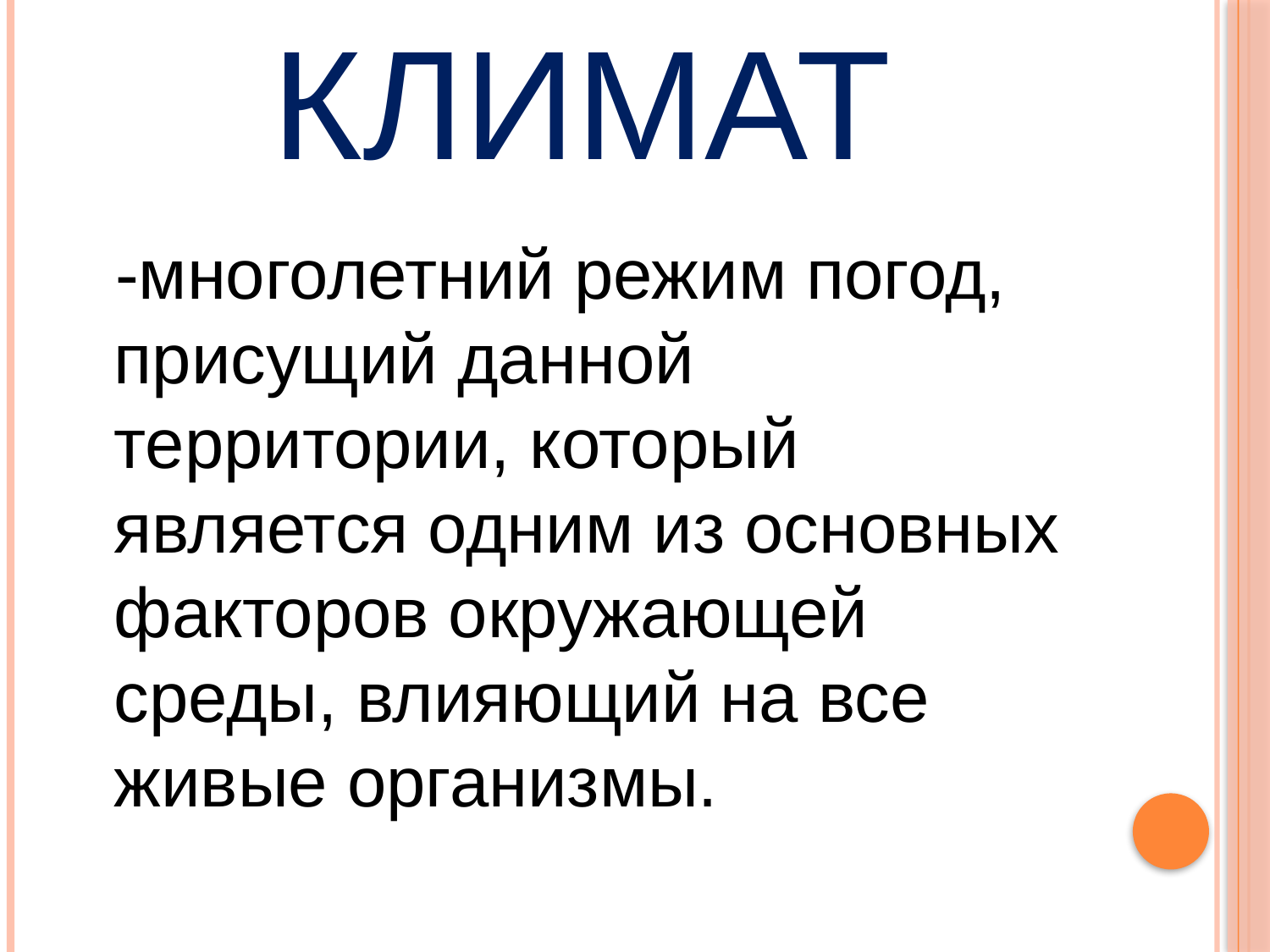

# Климат
  -многолетний режим погод, присущий данной территории, который является одним из основных факторов окружающей среды, влияющий на все живые организмы.